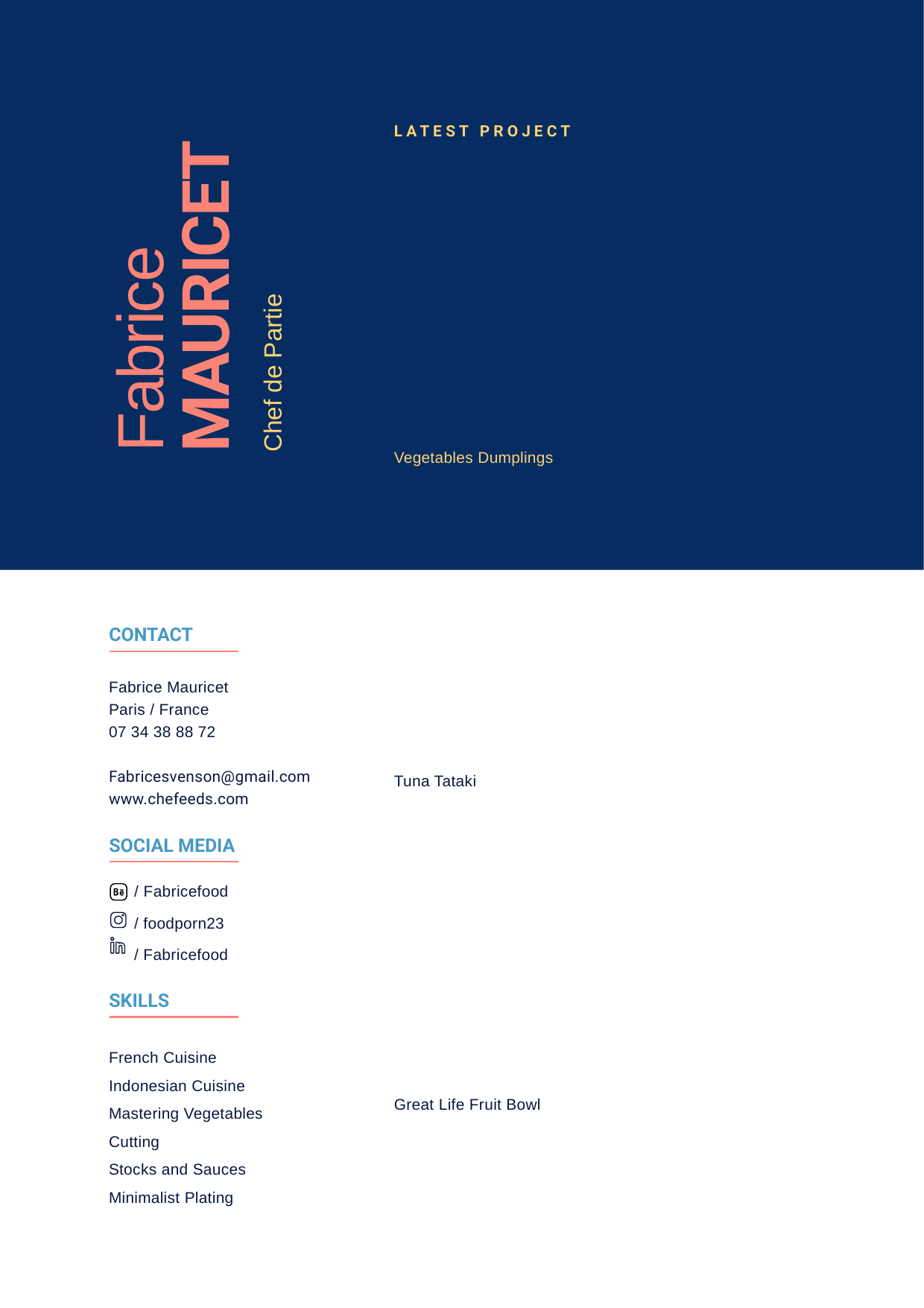

Latest Project

Mauricet
Fabrice
Chef de Partie
Vegetables Dumplings

Contact

Fabrice Mauricet
Paris / France
07 34 38 88 72

Fabricesvenson@gmail.com
www.chefeeds.com
Tuna Tataki

Social Media

/ Fabricefood
/ foodporn23
/ Fabricefood

Skills

French Cuisine
Indonesian Cuisine
Mastering Vegetables Cutting
Stocks and Sauces
Minimalist Plating
Great Life Fruit Bowl